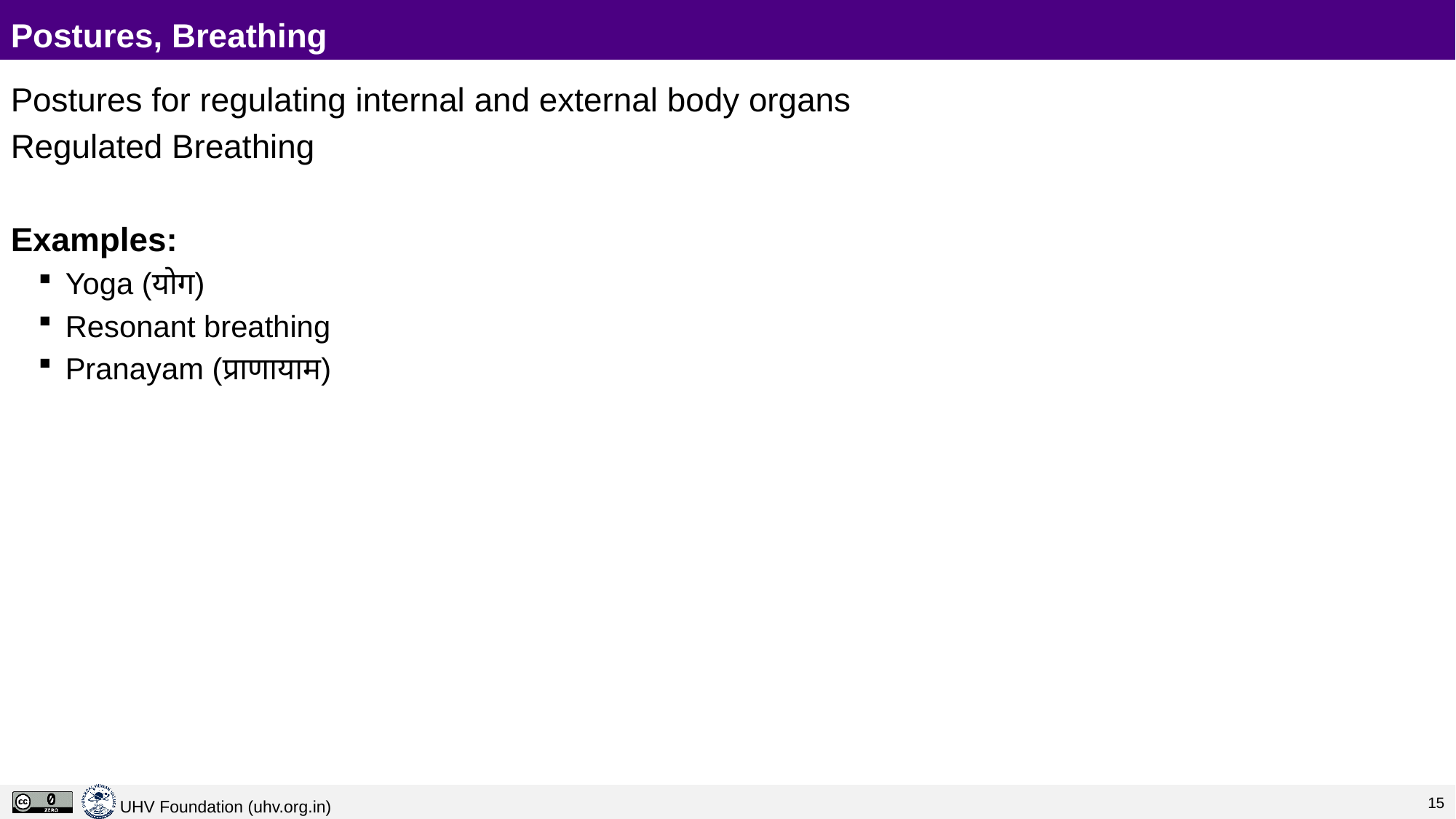

# Postures, Breathing
Postures for regulating internal and external body organs
Regulated Breathing

Examples:
Yoga (योग)
Resonant breathing
Pranayam (प्राणायाम)